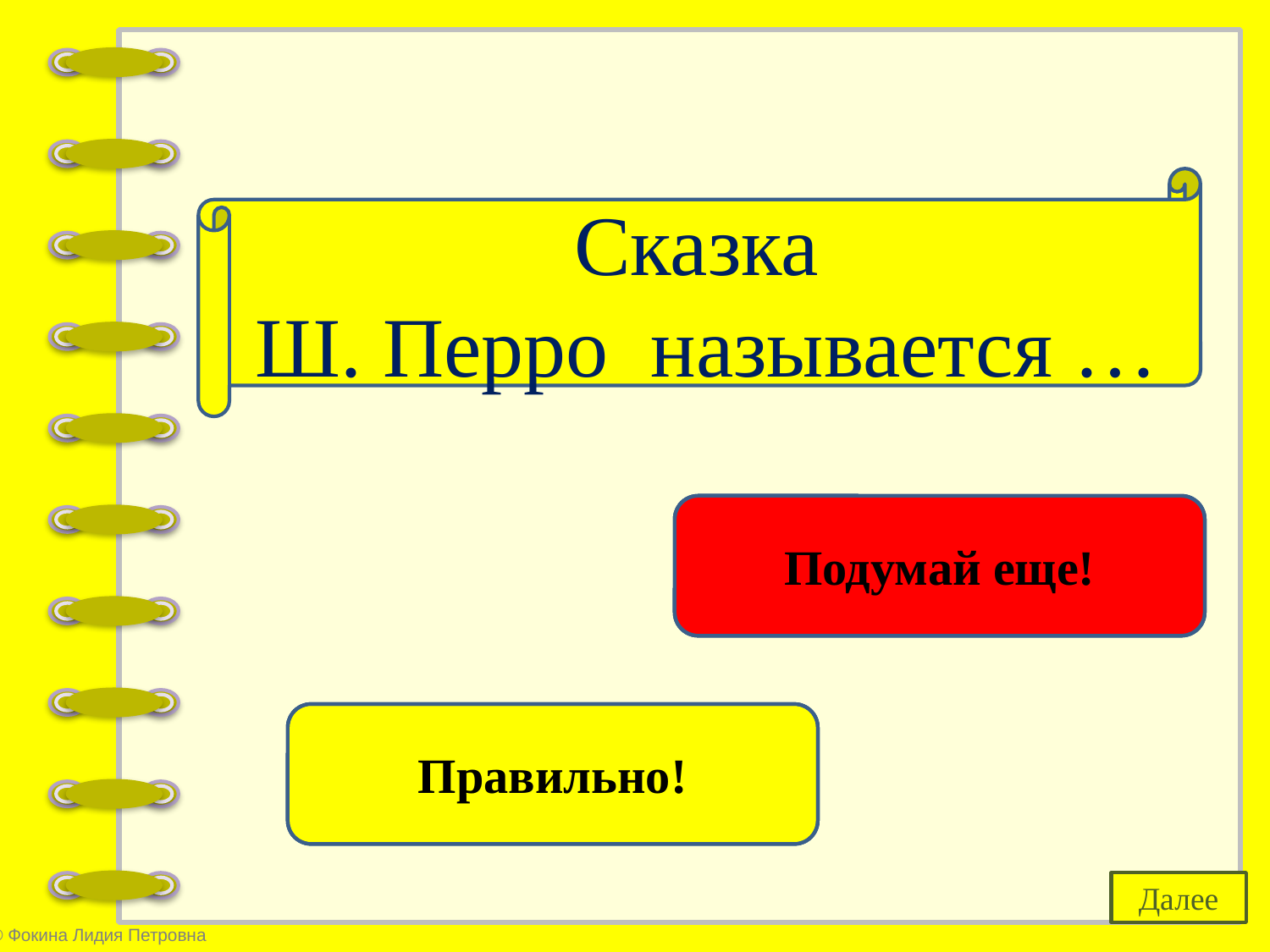

Сказка
Ш. Перро  называется …
«Синяя ленточка»
Подумай еще!

«Синяя борода»
Правильно!

Далее